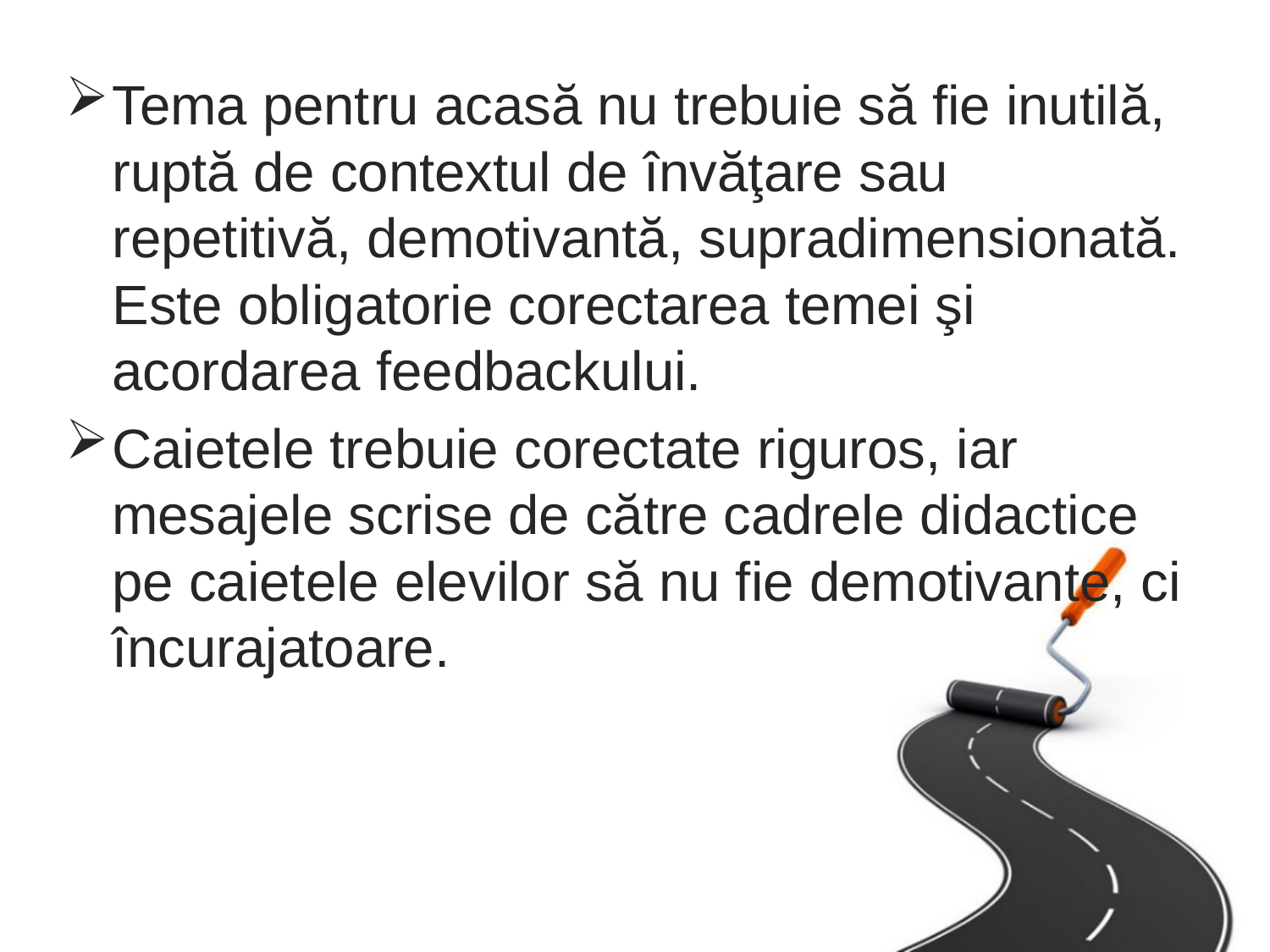

Tema pentru acasă nu trebuie să fie inutilă,  ruptă de contextul de învăţare sau repetitivă, demotivantă, supradimensionată. Este obligatorie corectarea temei şi acordarea feedbackului.
Caietele trebuie corectate riguros, iar mesajele scrise de către cadrele didactice pe caietele elevilor să nu fie demotivante, ci încurajatoare.